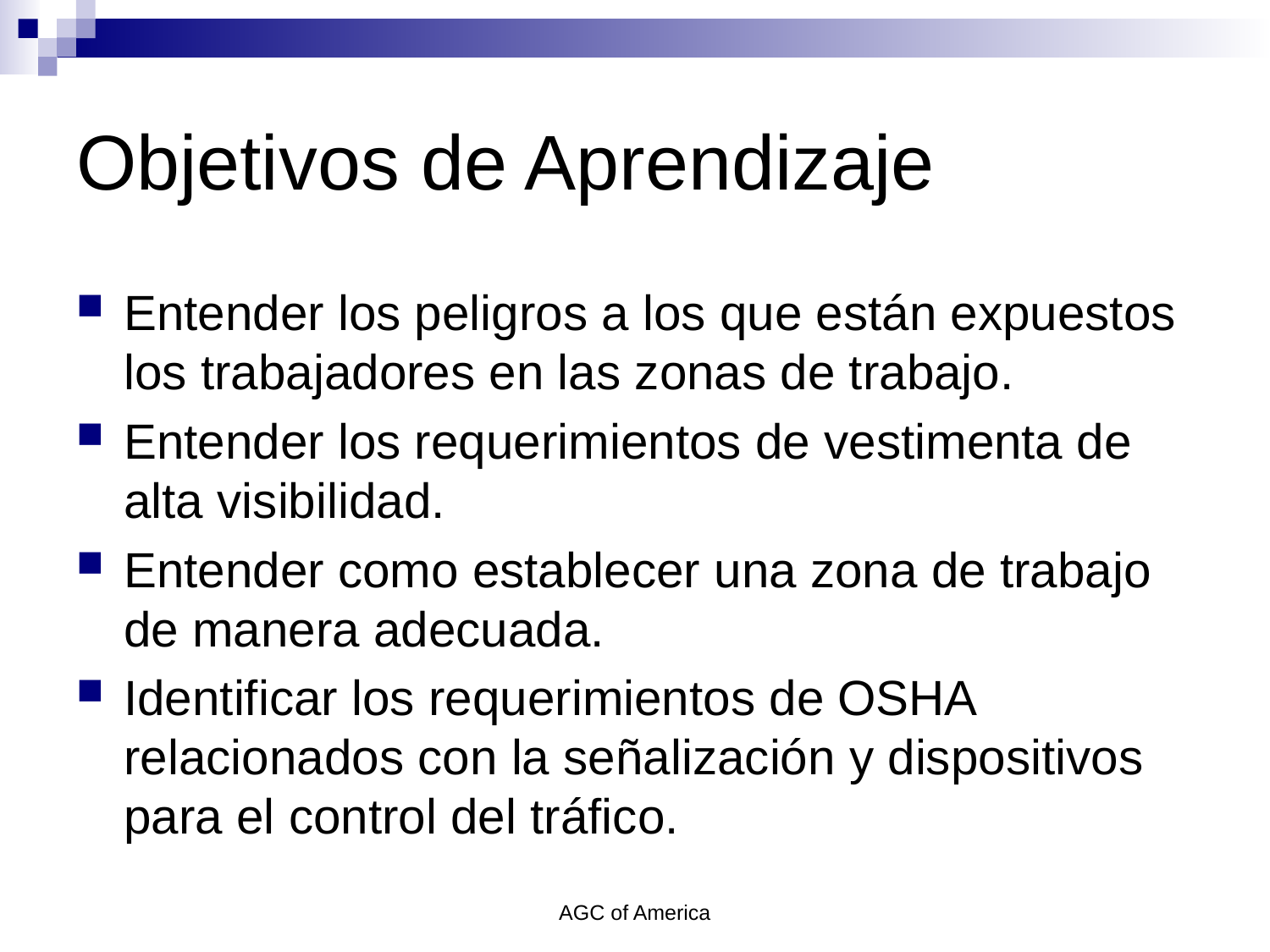

# Objetivos de Aprendizaje
Entender los peligros a los que están expuestos los trabajadores en las zonas de trabajo.
Entender los requerimientos de vestimenta de alta visibilidad.
Entender como establecer una zona de trabajo de manera adecuada.
Identificar los requerimientos de OSHA relacionados con la señalización y dispositivos para el control del tráfico.

AGC of America